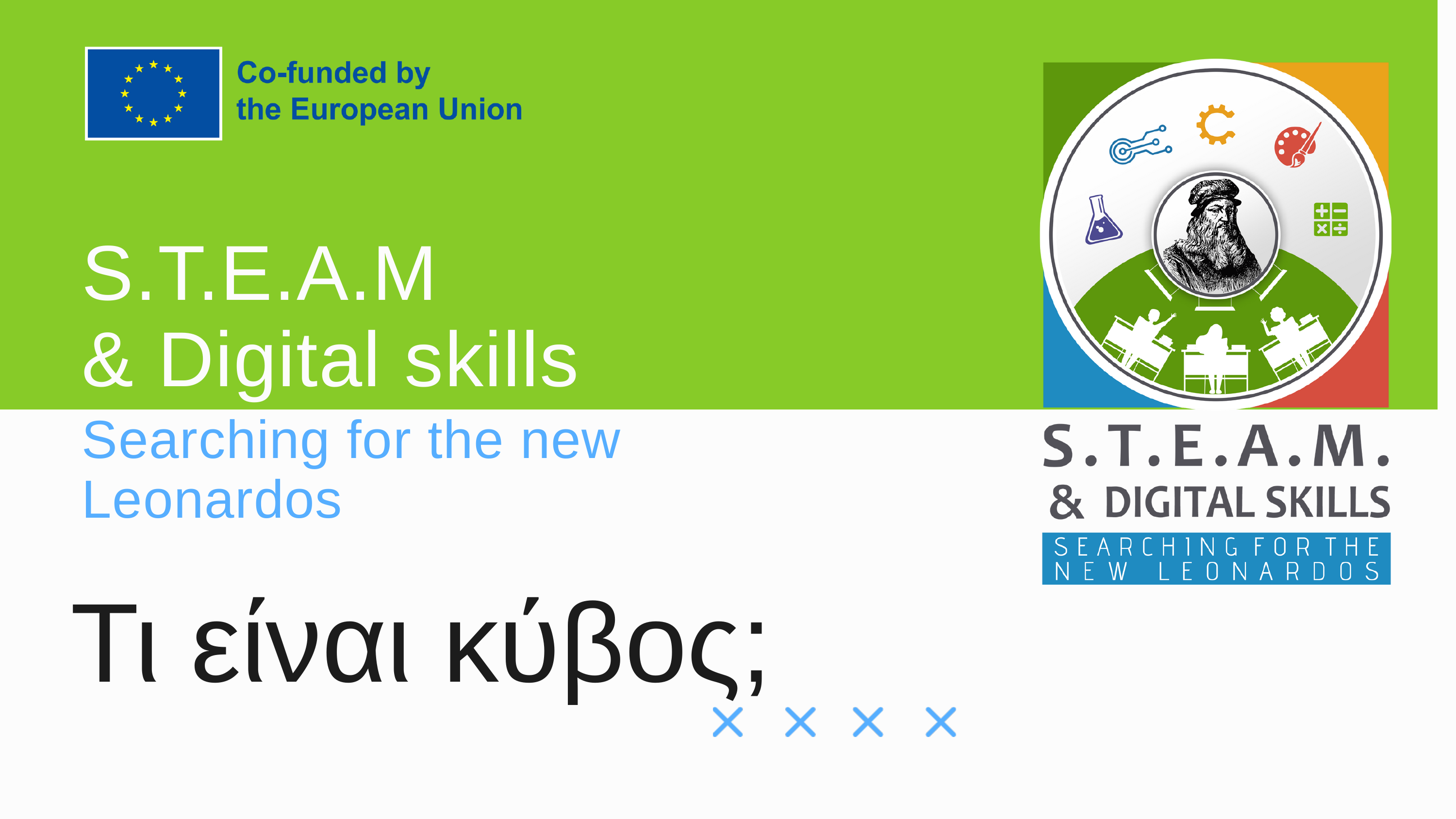

S.T.E.A.M
& Digital skills
Searching for the new
Leonardos
Τι είναι κύβος;